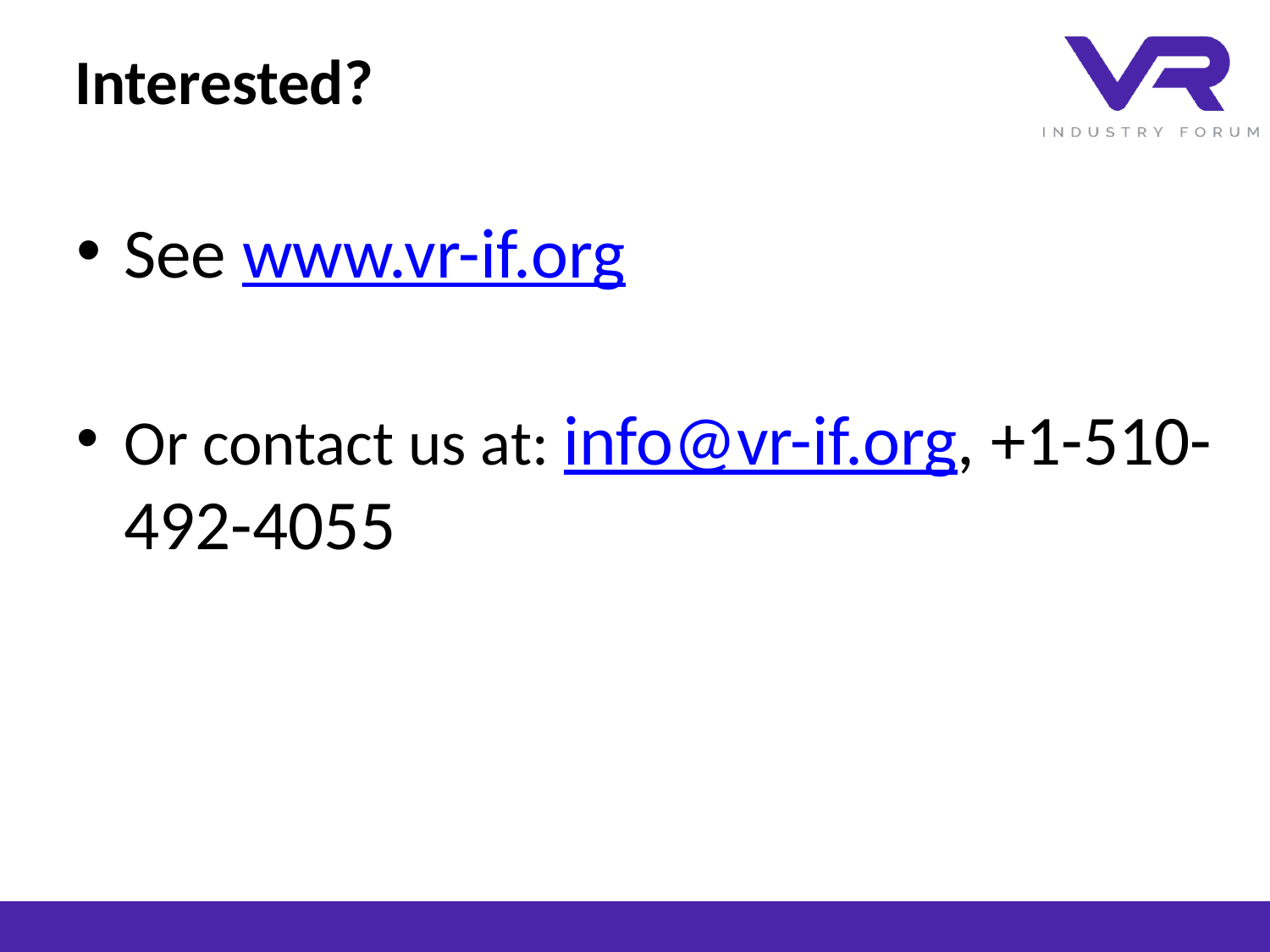

# Interested?
See www.vr-if.org

Or contact us at: info@vr-if.org, +1-510-492-4055